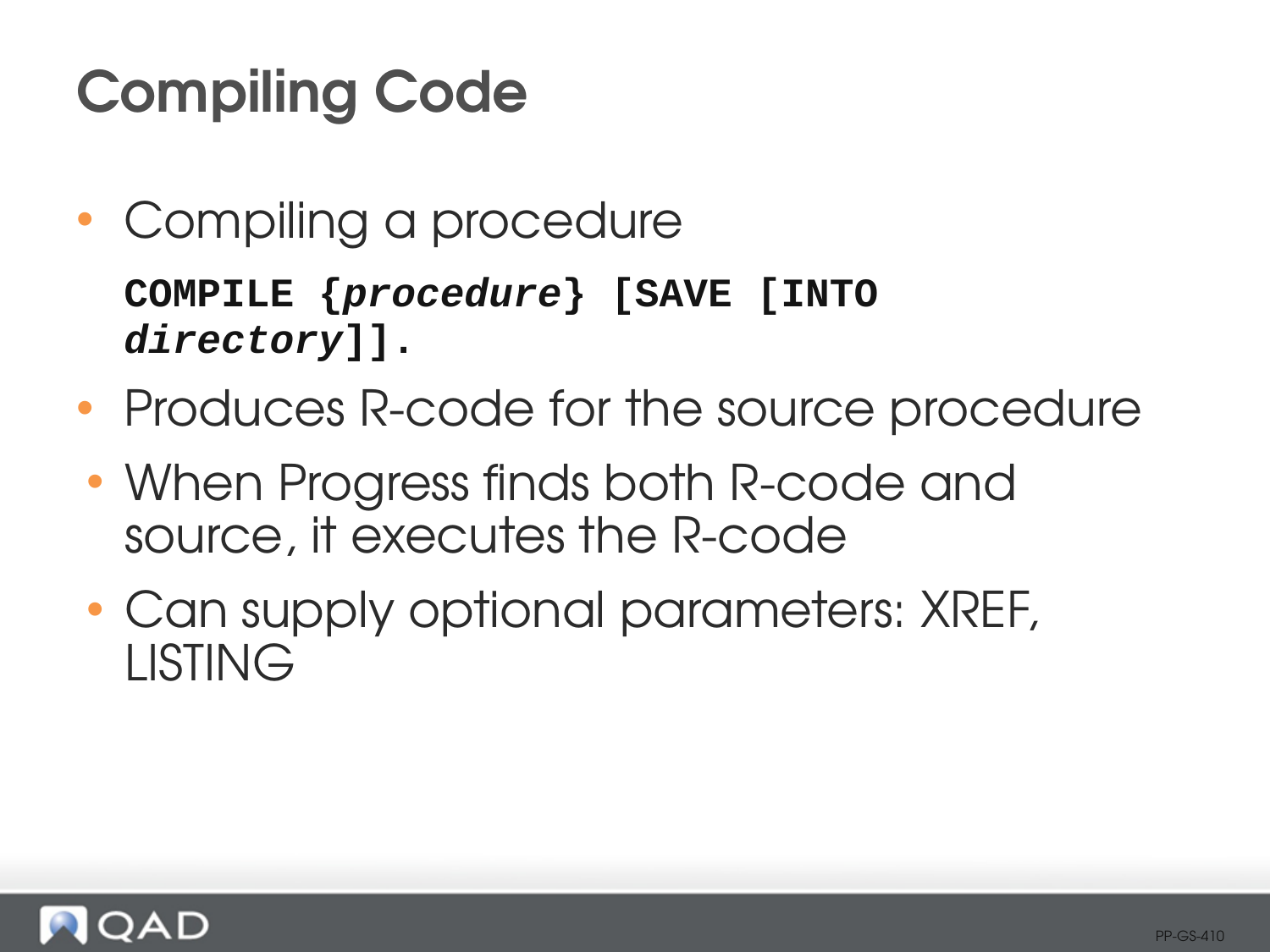

# Compiling Code
Compiling a procedure
	COMPILE {procedure} [SAVE [INTO directory]].
Produces R-code for the source procedure
When Progress finds both R-code and source, it executes the R-code
Can supply optional parameters: XREF, LISTING

PP-GS-410